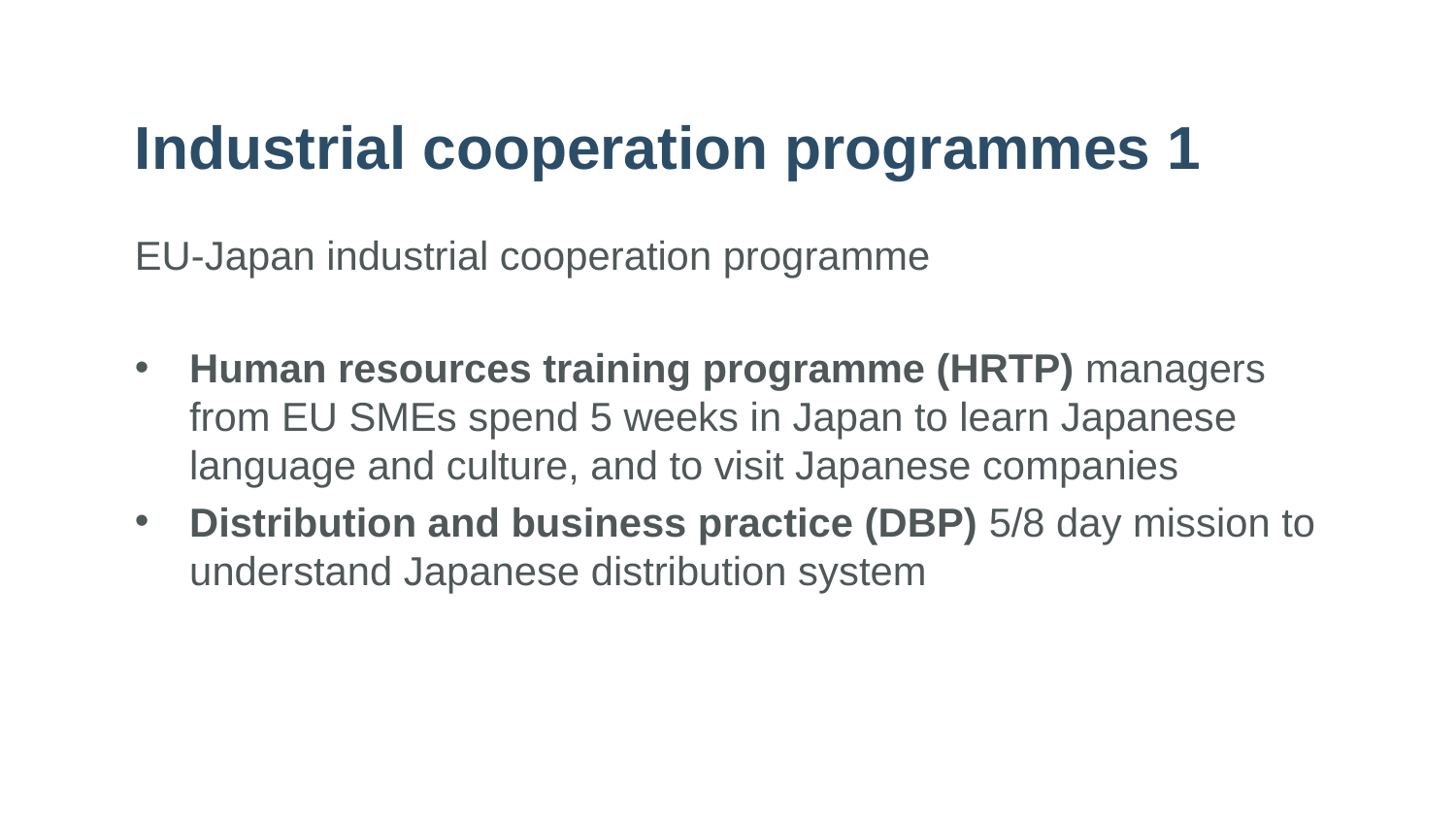

# Industrial cooperation programmes 1
EU-Japan industrial cooperation programme

Human resources training programme (HRTP) managers from EU SMEs spend 5 weeks in Japan to learn Japanese language and culture, and to visit Japanese companies
Distribution and business practice (DBP) 5/8 day mission to understand Japanese distribution system